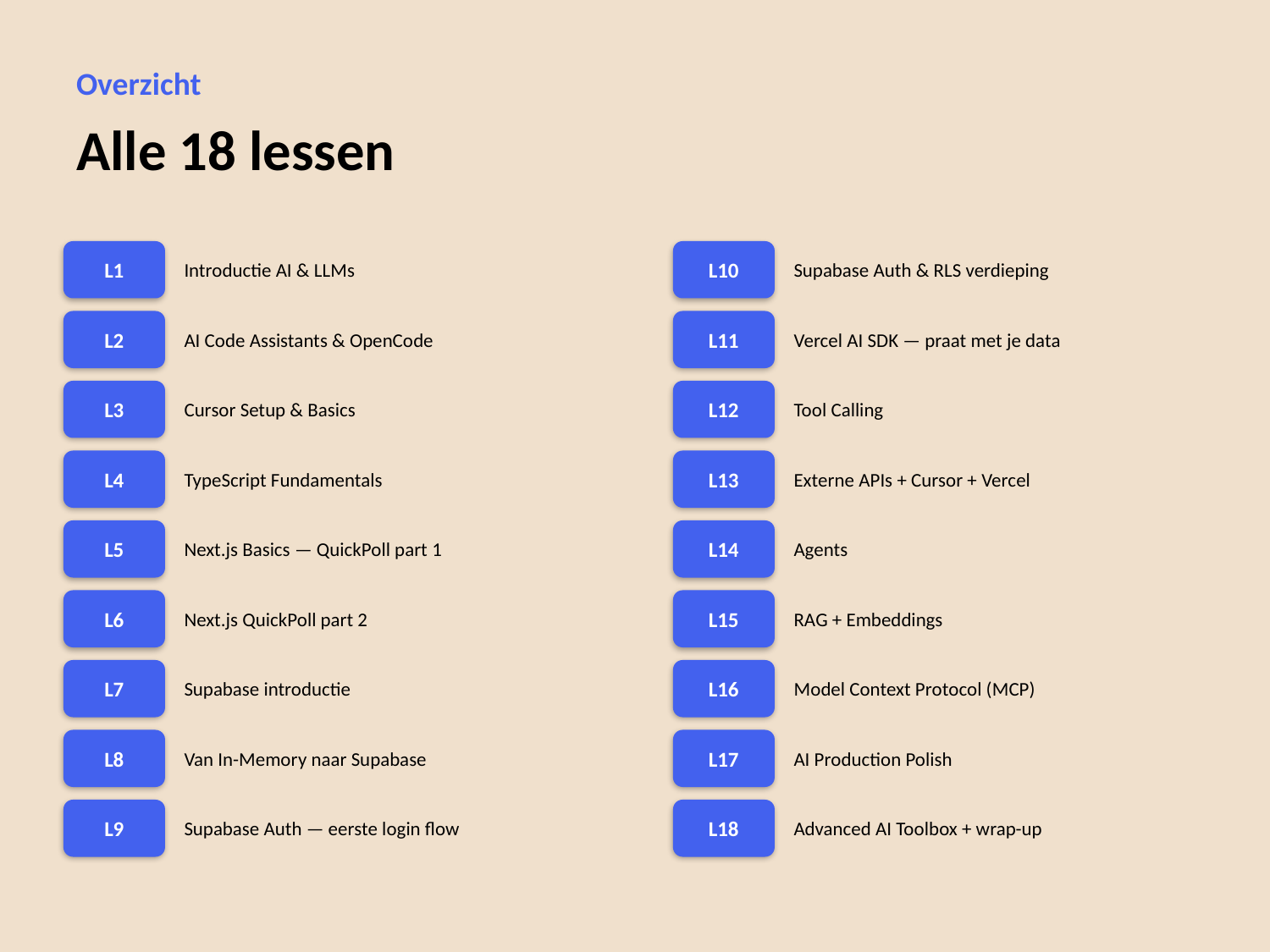

Overzicht
Alle 18 lessen

L1
Introductie AI & LLMs

L10
Supabase Auth & RLS verdieping

L2
AI Code Assistants & OpenCode

L11
Vercel AI SDK — praat met je data

L3
Cursor Setup & Basics

L12
Tool Calling

L4
TypeScript Fundamentals

L13
Externe APIs + Cursor + Vercel

L5
Next.js Basics — QuickPoll part 1

L14
Agents

L6
Next.js QuickPoll part 2

L15
RAG + Embeddings

L7
Supabase introductie

L16
Model Context Protocol (MCP)

L8
Van In-Memory naar Supabase

L17
AI Production Polish

L9
Supabase Auth — eerste login flow

L18
Advanced AI Toolbox + wrap-up